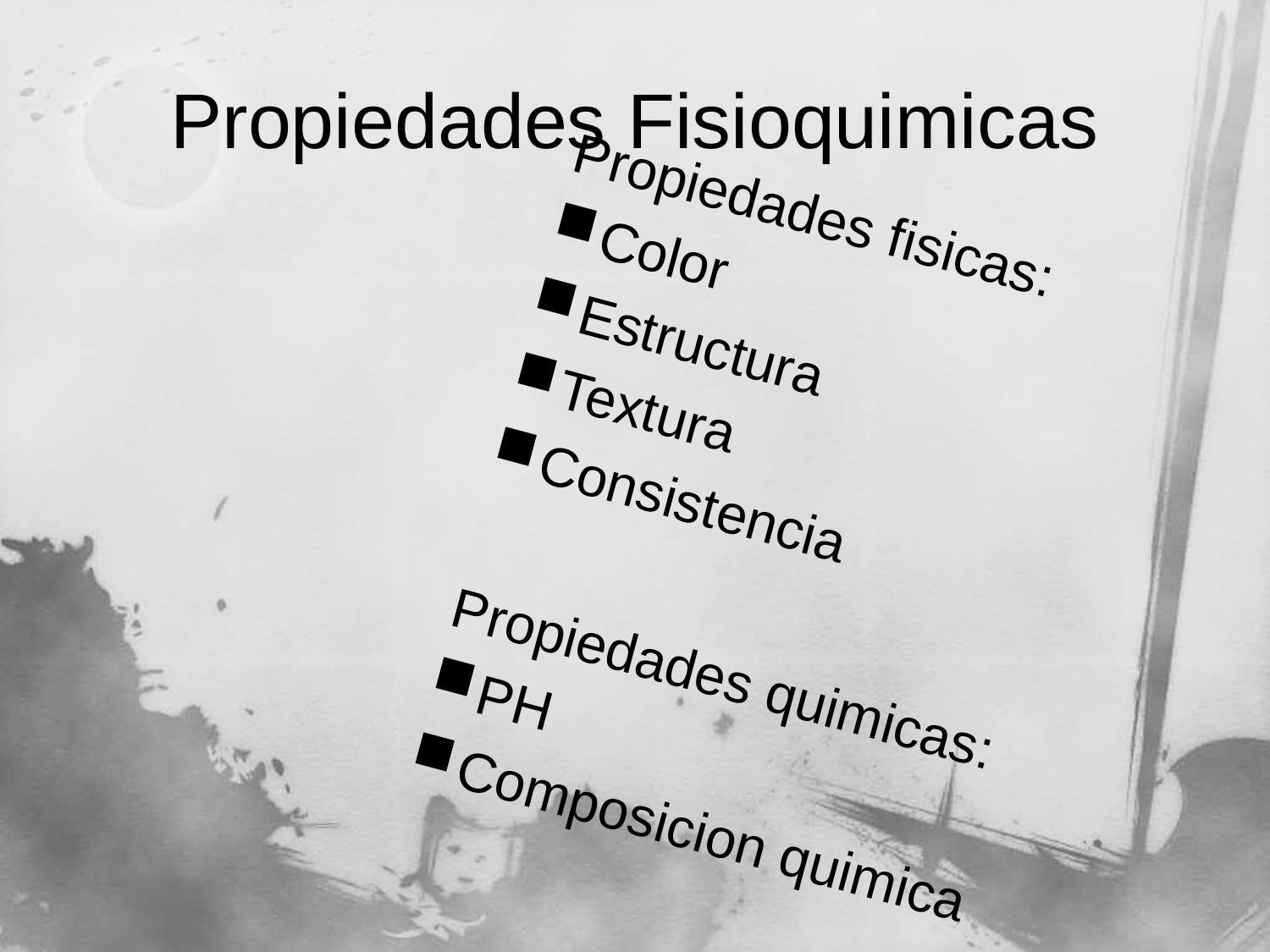

# Propiedades Fisioquimicas
Propiedades fisicas:
Color
Estructura
Textura
Consistencia

Propiedades quimicas:
PH
Composicion quimica